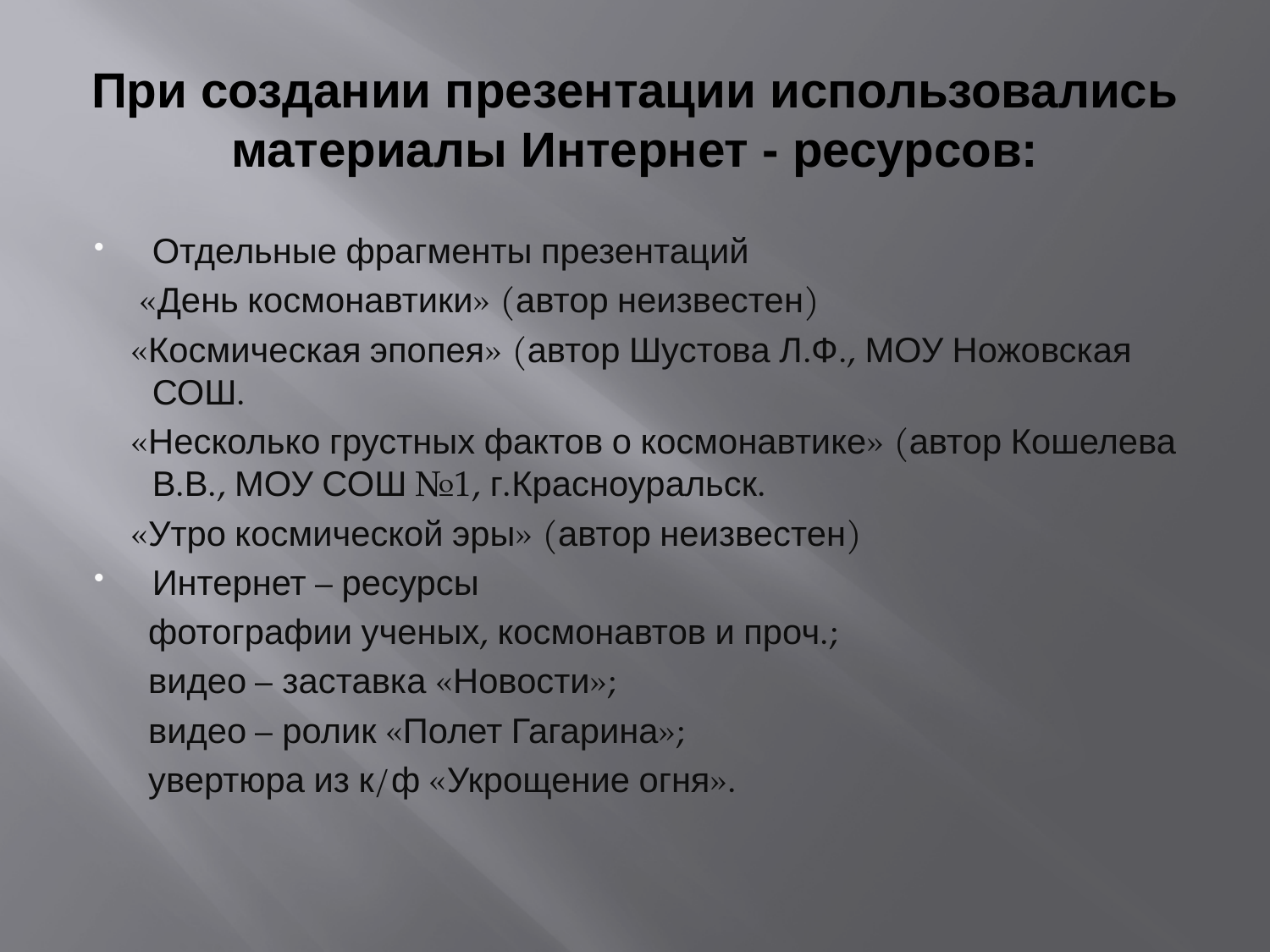

# При создании презентации использовались материалы Интернет - ресурсов:
Отдельные фрагменты презентаций
     «День космонавтики» (автор неизвестен)
    «Космическая эпопея» (автор Шустова Л.Ф., МОУ Ножовская СОШ.
    «Несколько грустных фактов о космонавтике» (автор Кошелева В.В., МОУ СОШ №1, г.Красноуральск.
    «Утро космической эры» (автор неизвестен)
Интернет – ресурсы
      фотографии ученых, космонавтов и проч.;
      видео – заставка «Новости»;
      видео – ролик «Полет Гагарина»;
      увертюра из к/ф «Укрощение огня».